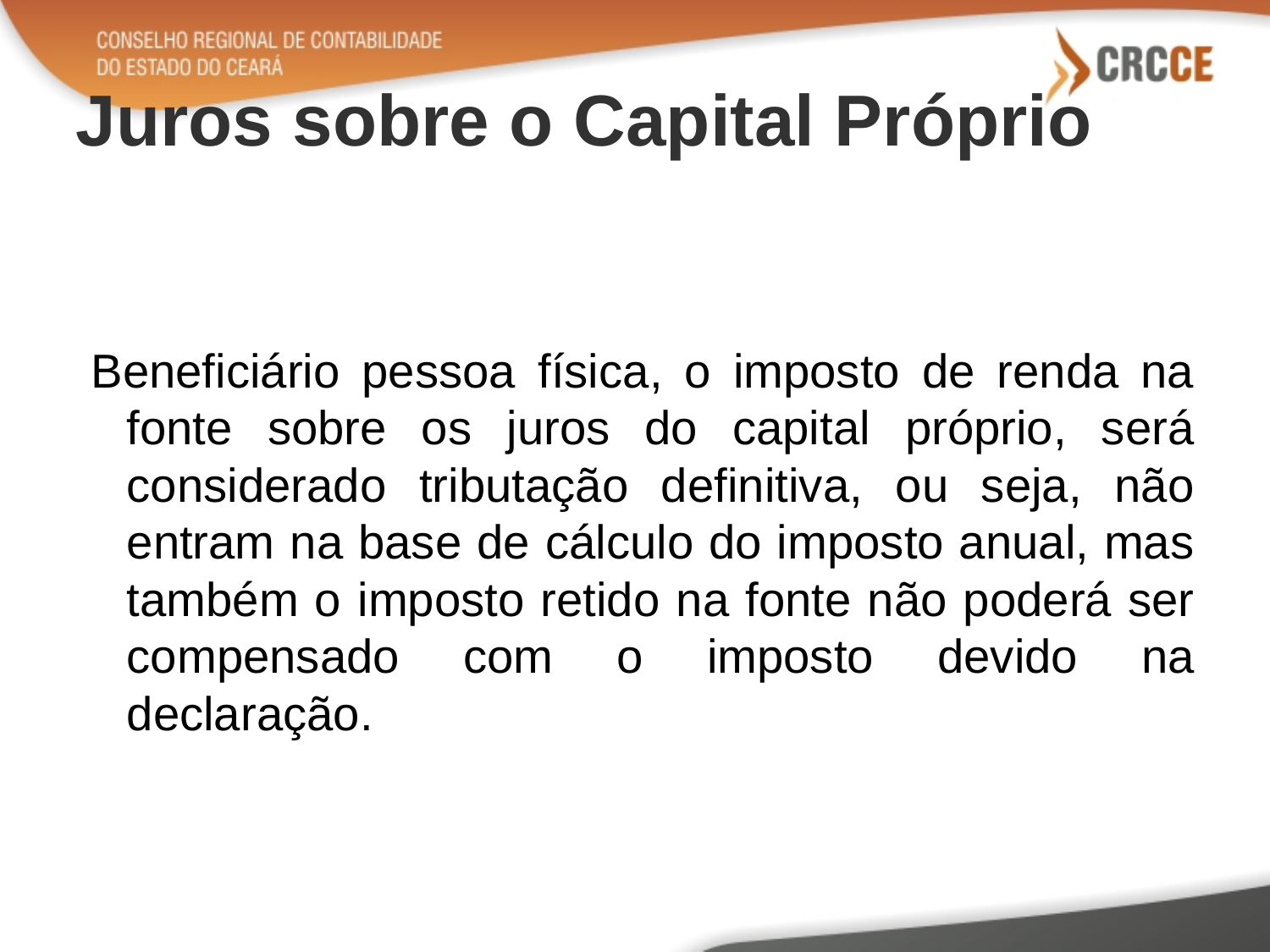

# Juros sobre o Capital Próprio

Beneficiário pessoa física, o imposto de renda na fonte sobre os juros do capital próprio, será considerado tributação definitiva, ou seja, não entram na base de cálculo do imposto anual, mas também o imposto retido na fonte não poderá ser compensado com o imposto devido na declaração.